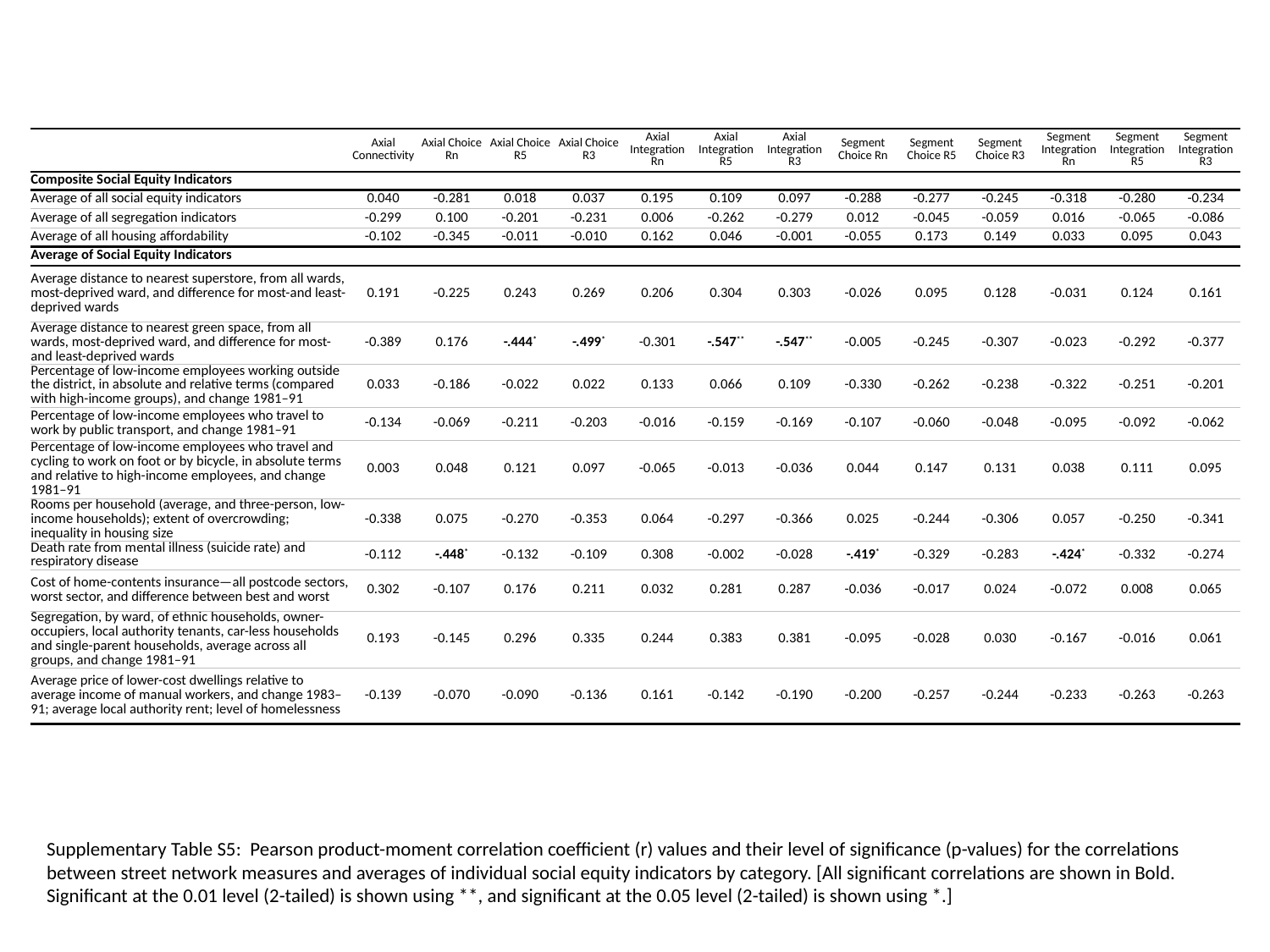

|  | Axial Connectivity | Axial Choice Rn | Axial Choice R5 | Axial Choice R3 | Axial Integration Rn | Axial Integration R5 | Axial Integration R3 | Segment Choice Rn | Segment Choice R5 | Segment Choice R3 | Segment Integration Rn | Segment Integration R5 | Segment Integration R3 |
| --- | --- | --- | --- | --- | --- | --- | --- | --- | --- | --- | --- | --- | --- |
| Composite Social Equity Indicators |  |  |  |  |  |  |  |  |  |  |  |  |  |
| Average of all social equity indicators | 0.040 | -0.281 | 0.018 | 0.037 | 0.195 | 0.109 | 0.097 | -0.288 | -0.277 | -0.245 | -0.318 | -0.280 | -0.234 |
| Average of all segregation indicators | -0.299 | 0.100 | -0.201 | -0.231 | 0.006 | -0.262 | -0.279 | 0.012 | -0.045 | -0.059 | 0.016 | -0.065 | -0.086 |
| Average of all housing affordability | -0.102 | -0.345 | -0.011 | -0.010 | 0.162 | 0.046 | -0.001 | -0.055 | 0.173 | 0.149 | 0.033 | 0.095 | 0.043 |
| Average of Social Equity Indicators |  |  |  |  |  |  |  |  |  |  |  |  |  |
| Average distance to nearest superstore, from all wards, most-deprived ward, and difference for most-and least-deprived wards | 0.191 | -0.225 | 0.243 | 0.269 | 0.206 | 0.304 | 0.303 | -0.026 | 0.095 | 0.128 | -0.031 | 0.124 | 0.161 |
| Average distance to nearest green space, from all wards, most-deprived ward, and difference for most- and least-deprived wards | -0.389 | 0.176 | -.444\* | -.499\* | -0.301 | -.547\*\* | -.547\*\* | -0.005 | -0.245 | -0.307 | -0.023 | -0.292 | -0.377 |
| Percentage of low-income employees working outside the district, in absolute and relative terms (compared with high-income groups), and change 1981–91 | 0.033 | -0.186 | -0.022 | 0.022 | 0.133 | 0.066 | 0.109 | -0.330 | -0.262 | -0.238 | -0.322 | -0.251 | -0.201 |
| Percentage of low-income employees who travel to work by public transport, and change 1981–91 | -0.134 | -0.069 | -0.211 | -0.203 | -0.016 | -0.159 | -0.169 | -0.107 | -0.060 | -0.048 | -0.095 | -0.092 | -0.062 |
| Percentage of low-income employees who travel and cycling to work on foot or by bicycle, in absolute terms and relative to high-income employees, and change 1981–91 | 0.003 | 0.048 | 0.121 | 0.097 | -0.065 | -0.013 | -0.036 | 0.044 | 0.147 | 0.131 | 0.038 | 0.111 | 0.095 |
| Rooms per household (average, and three-person, low-income households); extent of overcrowding; inequality in housing size | -0.338 | 0.075 | -0.270 | -0.353 | 0.064 | -0.297 | -0.366 | 0.025 | -0.244 | -0.306 | 0.057 | -0.250 | -0.341 |
| Death rate from mental illness (suicide rate) and respiratory disease | -0.112 | -.448\* | -0.132 | -0.109 | 0.308 | -0.002 | -0.028 | -.419\* | -0.329 | -0.283 | -.424\* | -0.332 | -0.274 |
| Cost of home-contents insurance—all postcode sectors, worst sector, and difference between best and worst | 0.302 | -0.107 | 0.176 | 0.211 | 0.032 | 0.281 | 0.287 | -0.036 | -0.017 | 0.024 | -0.072 | 0.008 | 0.065 |
| Segregation, by ward, of ethnic households, owner-occupiers, local authority tenants, car-less households and single-parent households, average across all groups, and change 1981–91 | 0.193 | -0.145 | 0.296 | 0.335 | 0.244 | 0.383 | 0.381 | -0.095 | -0.028 | 0.030 | -0.167 | -0.016 | 0.061 |
| Average price of lower-cost dwellings relative to average income of manual workers, and change 1983– 91; average local authority rent; level of homelessness | -0.139 | -0.070 | -0.090 | -0.136 | 0.161 | -0.142 | -0.190 | -0.200 | -0.257 | -0.244 | -0.233 | -0.263 | -0.263 |
Supplementary Table S5:  Pearson product-moment correlation coefficient (r) values and their level of significance (p-values) for the correlations between street network measures and averages of individual social equity indicators by category. [All significant correlations are shown in Bold. Significant at the 0.01 level (2-tailed) is shown using **, and significant at the 0.05 level (2-tailed) is shown using *.]